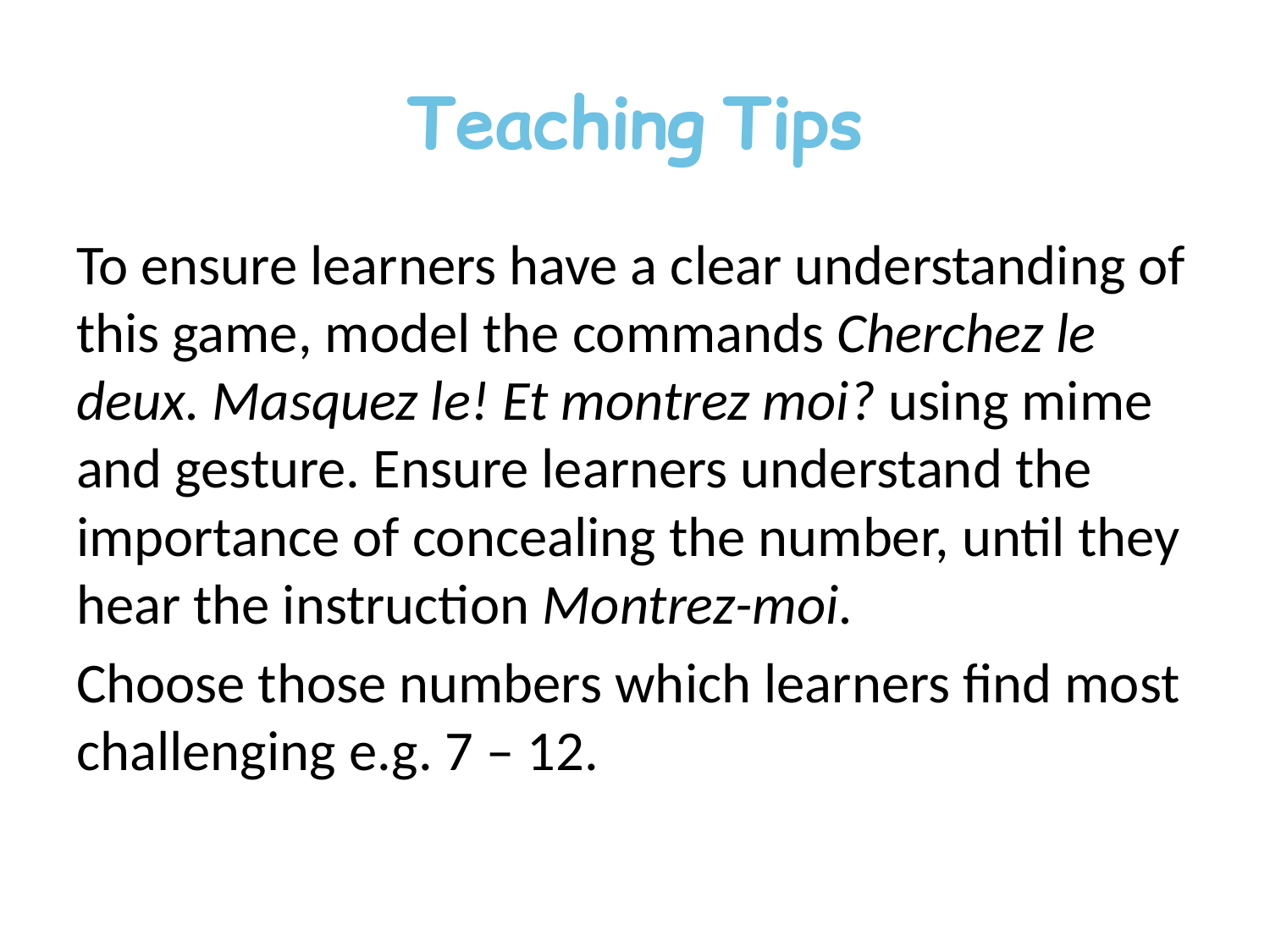

# Teaching Tips
To ensure learners have a clear understanding of this game, model the commands Cherchez le deux. Masquez le! Et montrez moi? using mime and gesture. Ensure learners understand the importance of concealing the number, until they hear the instruction Montrez-moi.
Choose those numbers which learners find most challenging e.g. 7 – 12.